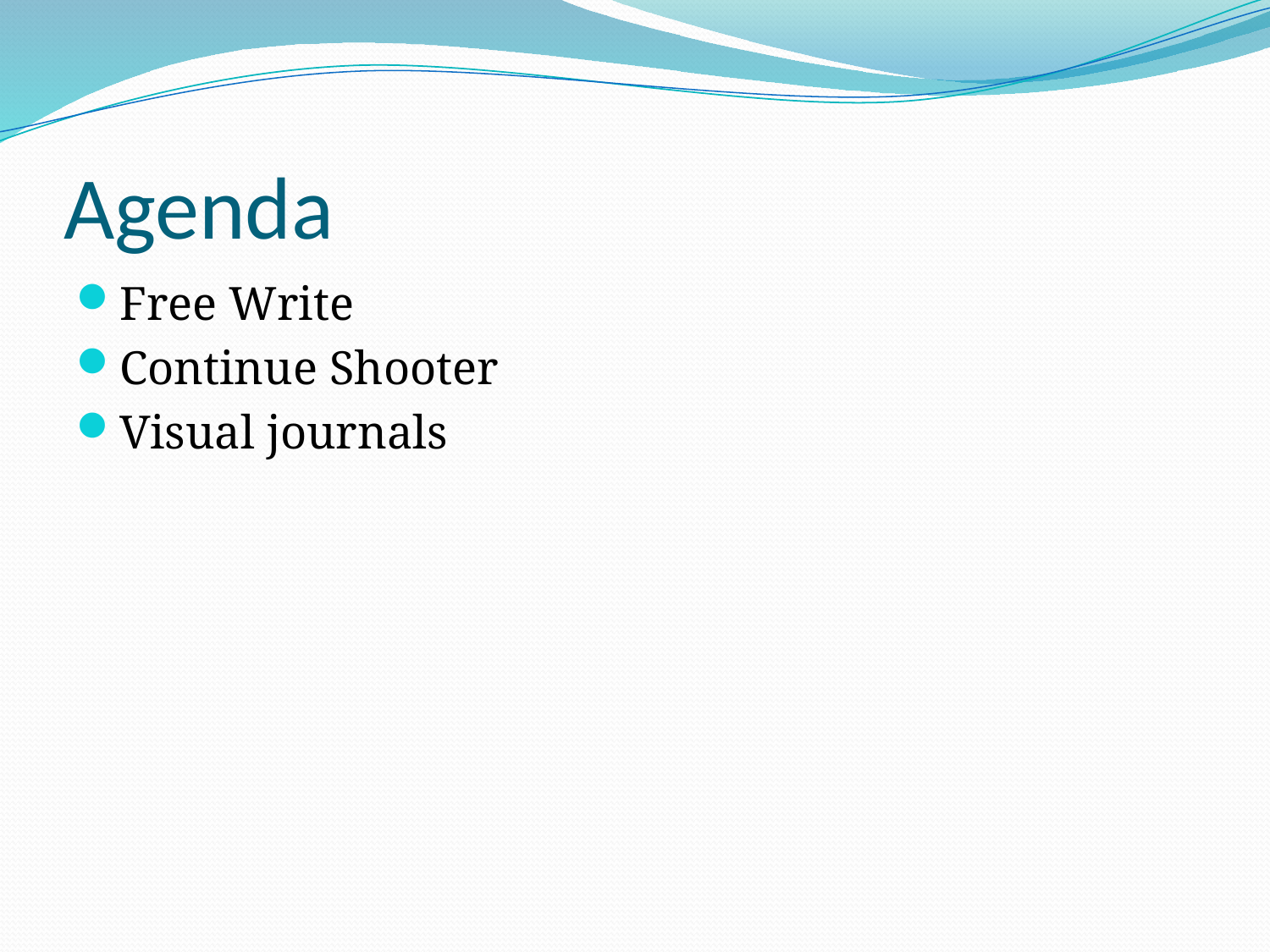

# Agenda
Free Write
Continue Shooter
Visual journals